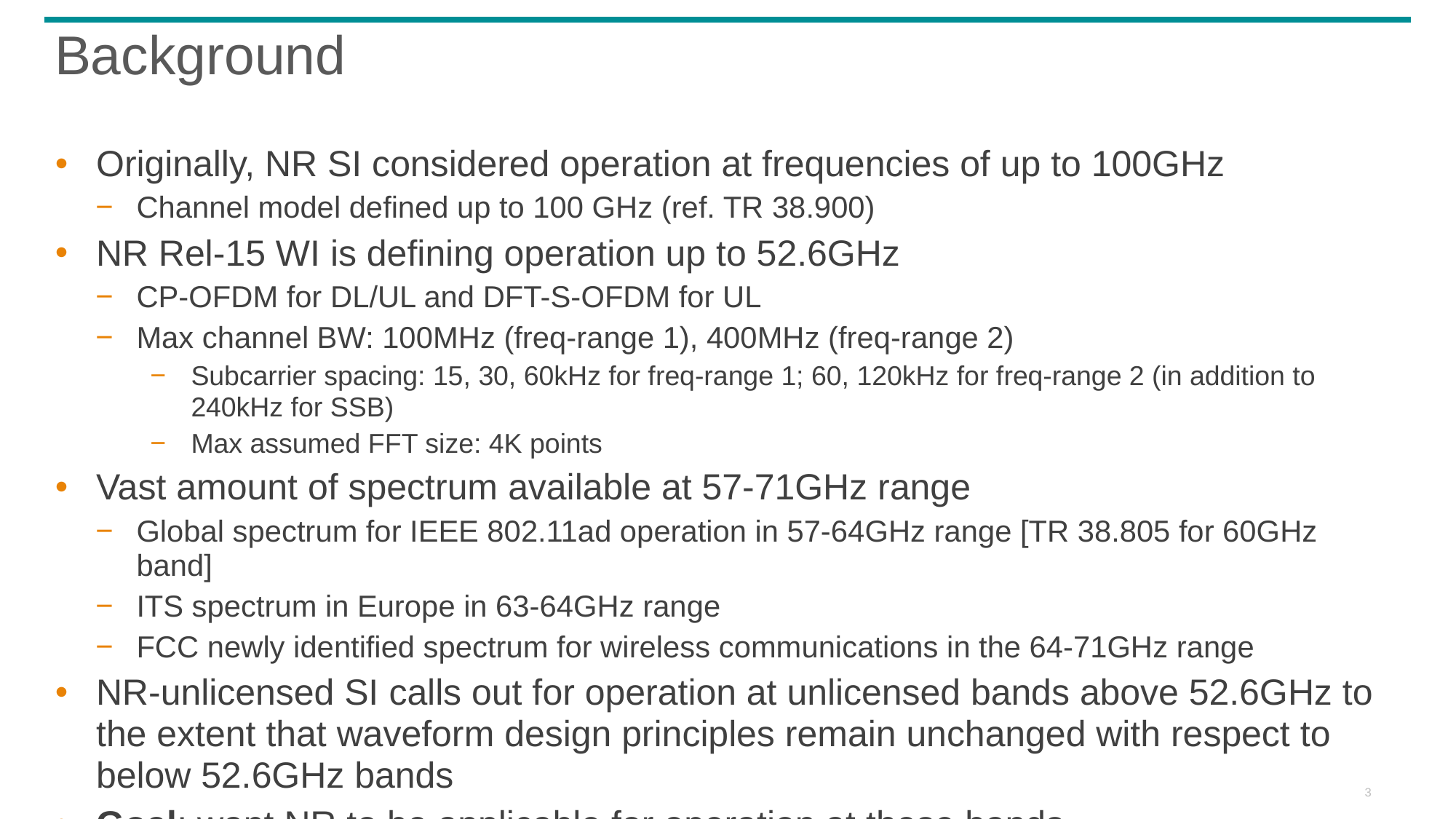

# Background

Originally, NR SI considered operation at frequencies of up to 100GHz
Channel model defined up to 100 GHz (ref. TR 38.900)
NR Rel-15 WI is defining operation up to 52.6GHz
CP-OFDM for DL/UL and DFT-S-OFDM for UL
Max channel BW: 100MHz (freq-range 1), 400MHz (freq-range 2)
Subcarrier spacing: 15, 30, 60kHz for freq-range 1; 60, 120kHz for freq-range 2 (in addition to 240kHz for SSB)
Max assumed FFT size: 4K points
Vast amount of spectrum available at 57-71GHz range
Global spectrum for IEEE 802.11ad operation in 57-64GHz range [TR 38.805 for 60GHz band]
ITS spectrum in Europe in 63-64GHz range
FCC newly identified spectrum for wireless communications in the 64-71GHz range
NR-unlicensed SI calls out for operation at unlicensed bands above 52.6GHz to the extent that waveform design principles remain unchanged with respect to below 52.6GHz bands
Goal: want NR to be applicable for operation at these bands